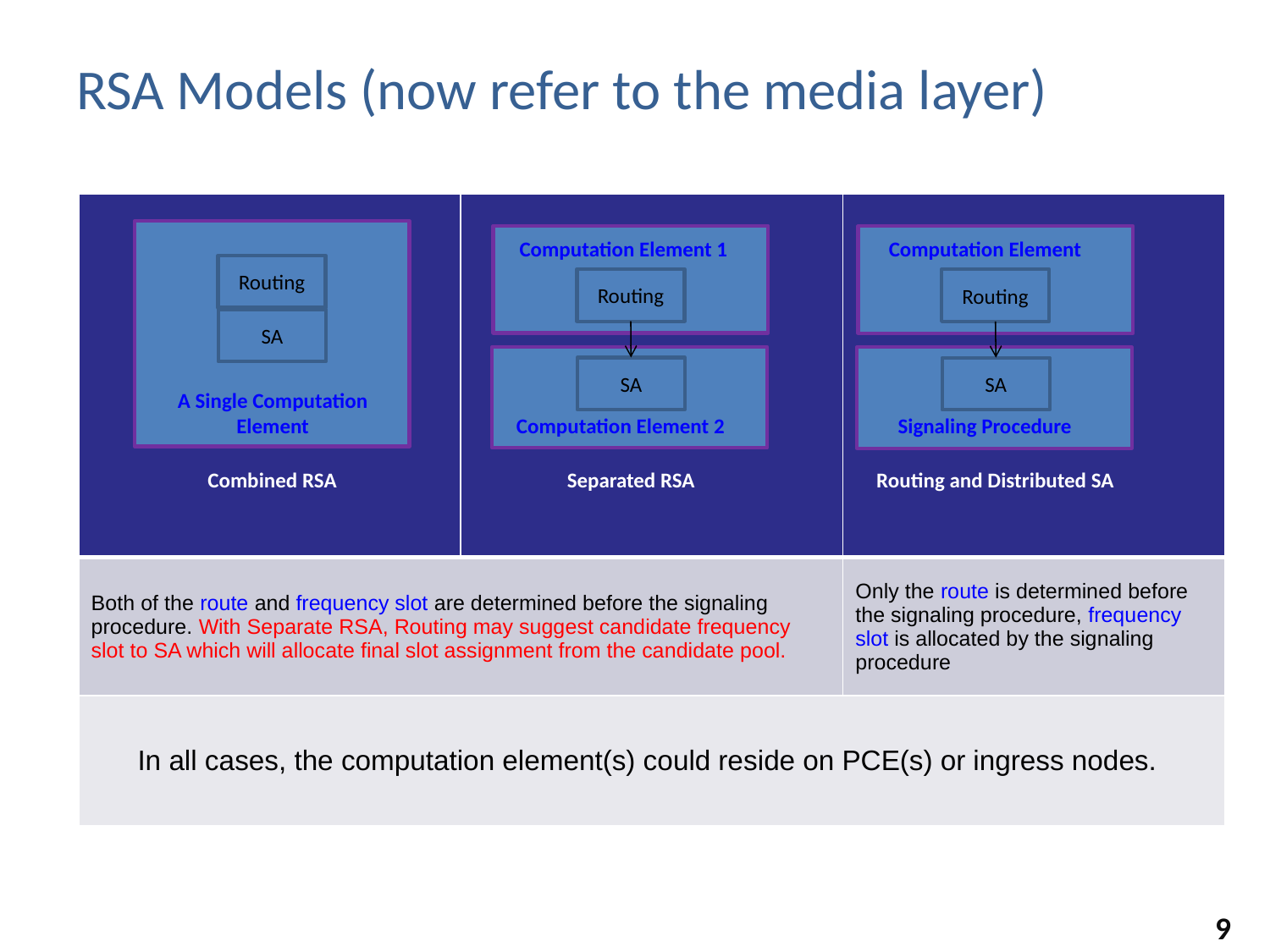

# RSA Models (now refer to the media layer)
|  |  |  |
| --- | --- | --- |
| Both of the route and frequency slot are determined before the signaling procedure. With Separate RSA, Routing may suggest candidate frequency slot to SA which will allocate final slot assignment from the candidate pool. |  | Only the route is determined before the signaling procedure, frequency slot is allocated by the signaling procedure |
| In all cases, the computation element(s) could reside on PCE(s) or ingress nodes. |  |  |

Computation Element 1
Computation Element
Routing
Routing
Routing
SA

SA
SA
A Single Computation Element
Computation Element 2
Signaling Procedure
Combined RSA
Separated RSA
Routing and Distributed SA